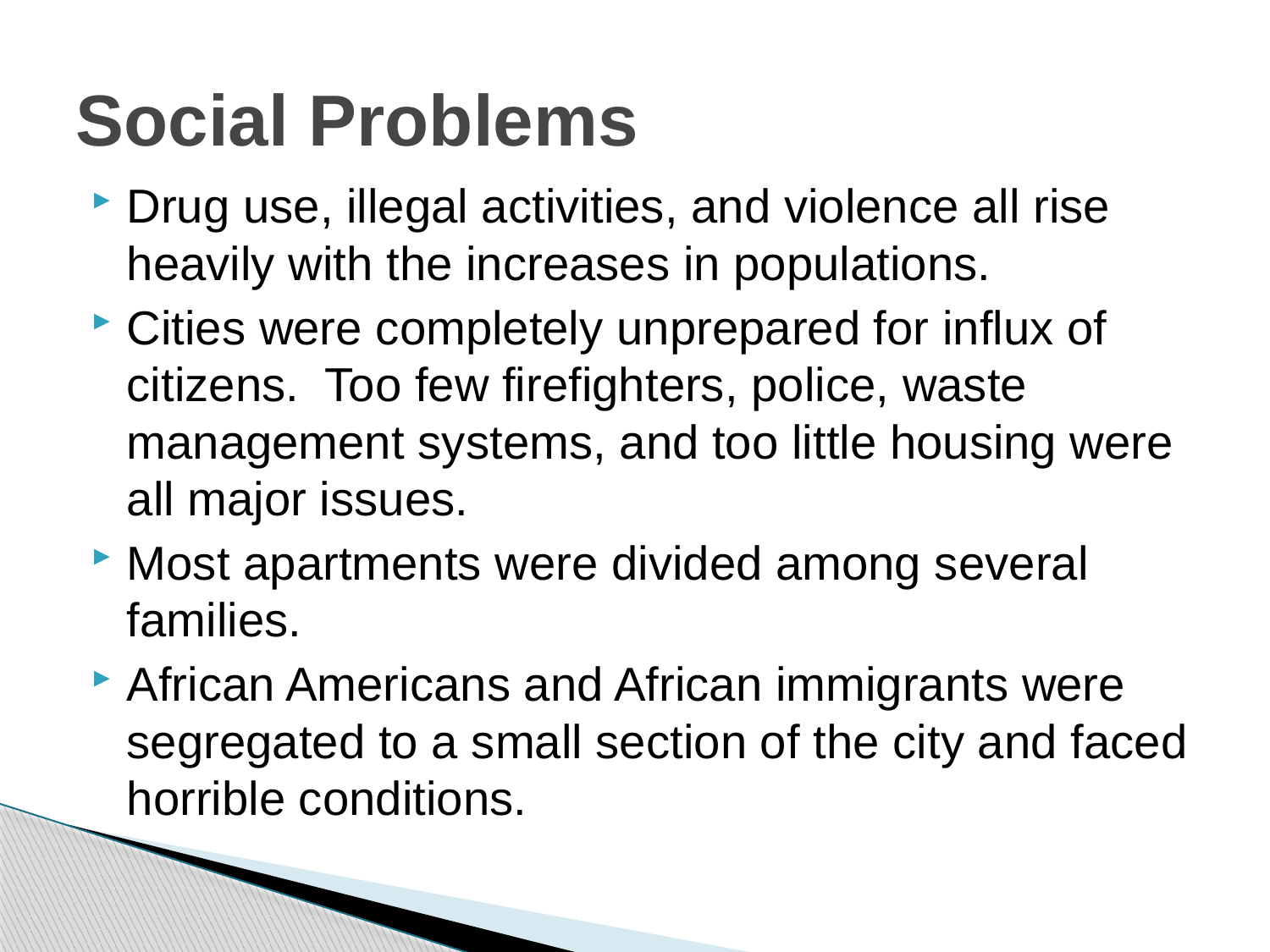

# Social Problems
Drug use, illegal activities, and violence all rise heavily with the increases in populations.
Cities were completely unprepared for influx of citizens.  Too few firefighters, police, waste management systems, and too little housing were all major issues.
Most apartments were divided among several families.
African Americans and African immigrants were segregated to a small section of the city and faced horrible conditions.